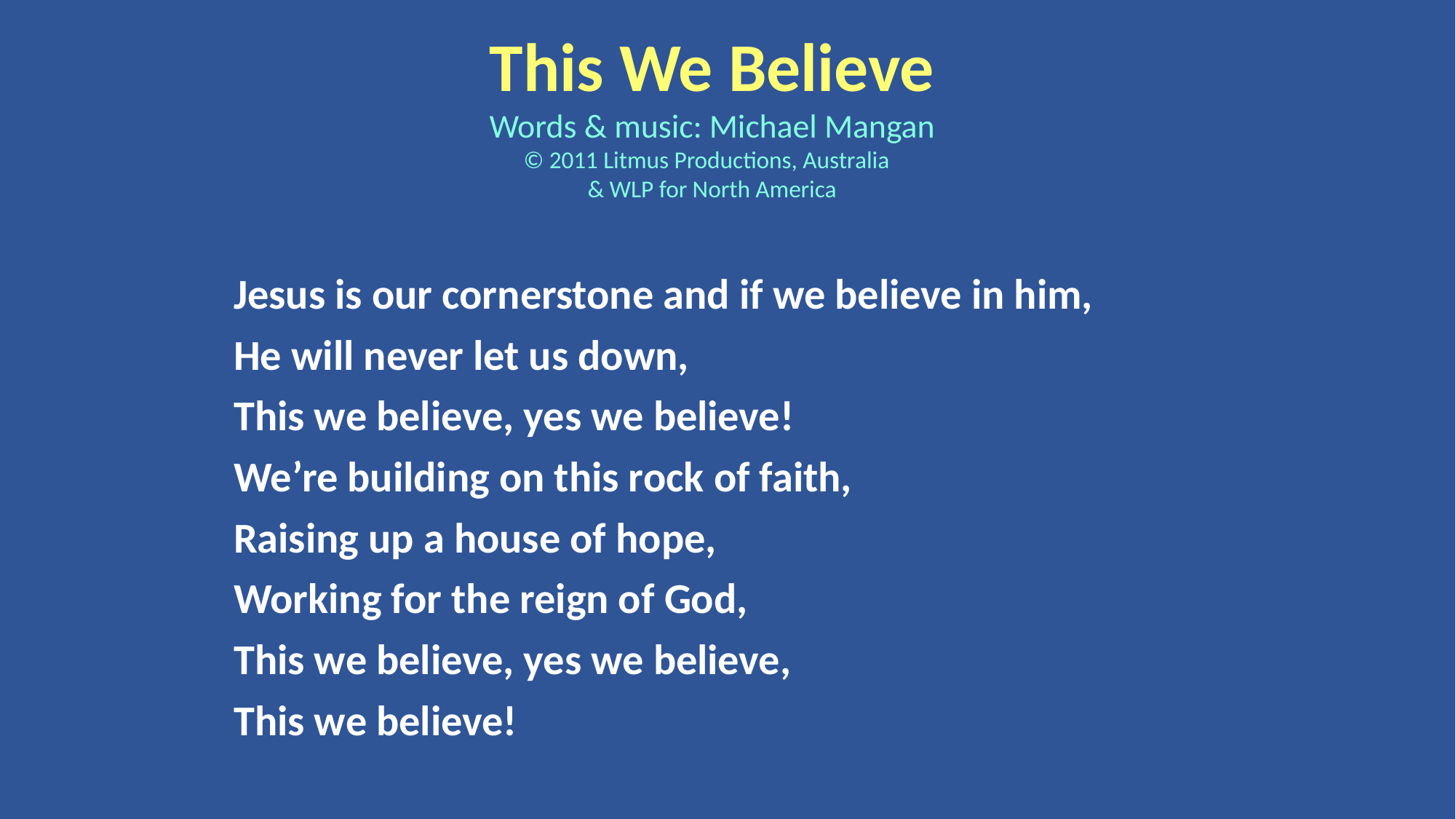

This We Believe
Words & music: Michael Mangan
© 2011 Litmus Productions, Australia
& WLP for North America
Jesus is our cornerstone and if we believe in him,
He will never let us down,
This we believe, yes we believe!
We’re building on this rock of faith,
Raising up a house of hope,
Working for the reign of God,
This we believe, yes we believe,
This we believe!